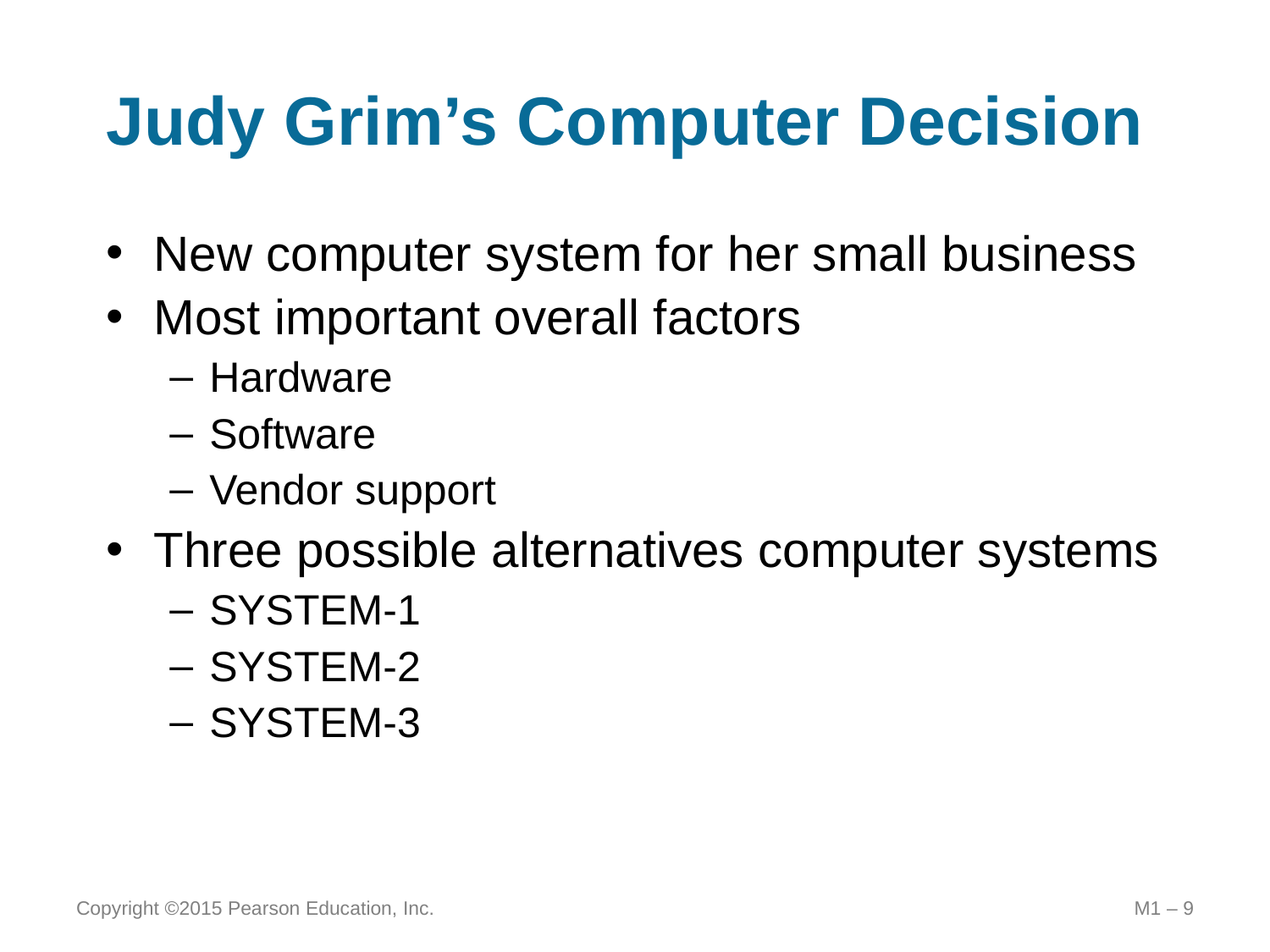

# Judy Grim’s Computer Decision
New computer system for her small business
Most important overall factors
Hardware
Software
Vendor support
Three possible alternatives computer systems
SYSTEM-1
SYSTEM-2
SYSTEM-3

Copyright ©2015 Pearson Education, Inc.
M1 – 9